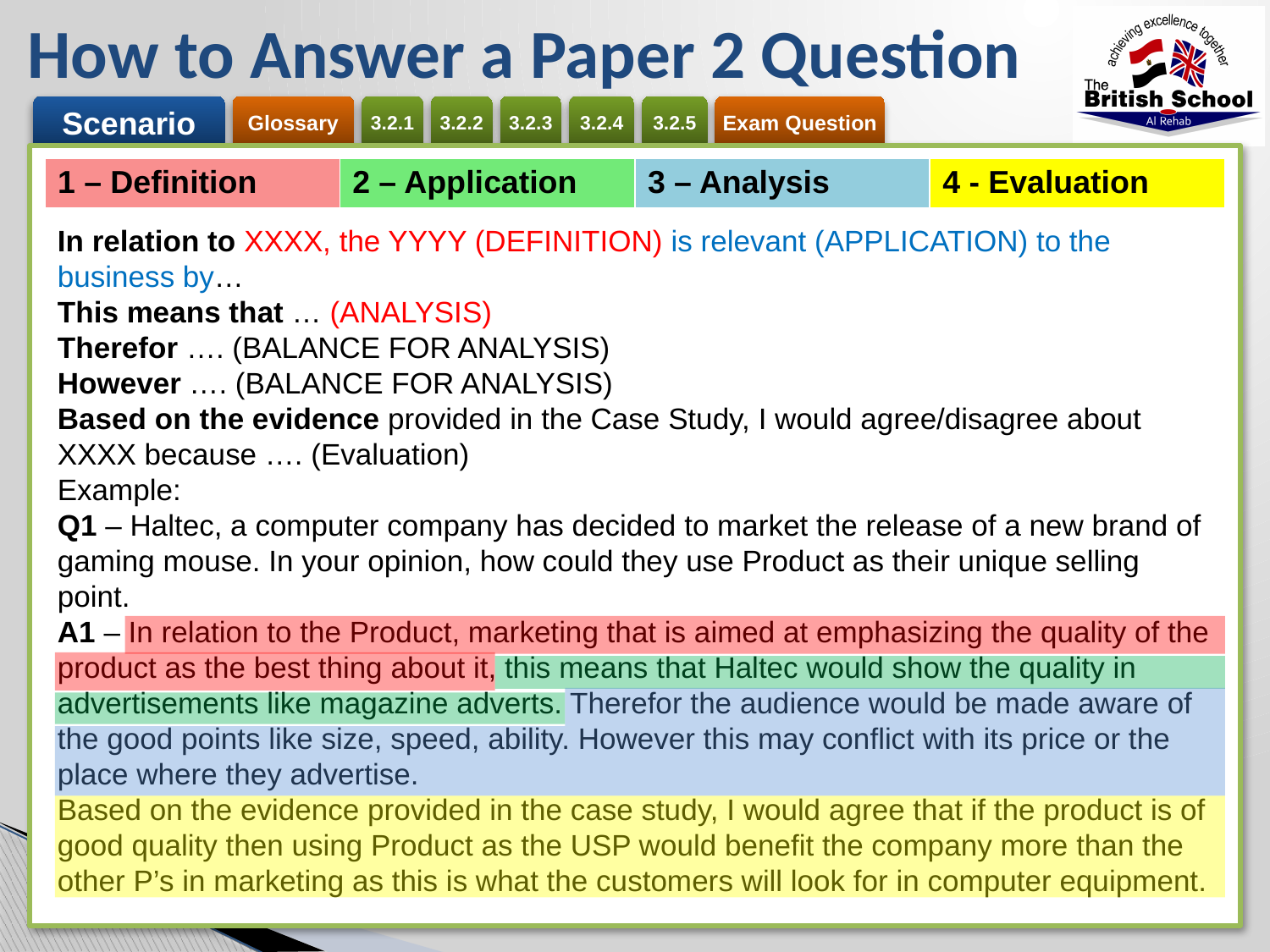

e
# How to Answer a Paper 2 Question
| 1 – Definition | 2 – Application | 3 – Analysis | 4 - Evaluation |
| --- | --- | --- | --- |
In relation to XXXX, the YYYY (DEFINITION) is relevant (APPLICATION) to the business by…
This means that … (ANALYSIS)
Therefor …. (BALANCE FOR ANALYSIS)
However …. (BALANCE FOR ANALYSIS)
Based on the evidence provided in the Case Study, I would agree/disagree about XXXX because …. (Evaluation)
Example:
Q1 – Haltec, a computer company has decided to market the release of a new brand of gaming mouse. In your opinion, how could they use Product as their unique selling point.
A1 – In relation to the Product, marketing that is aimed at emphasizing the quality of the product as the best thing about it, this means that Haltec would show the quality in advertisements like magazine adverts. Therefor the audience would be made aware of the good points like size, speed, ability. However this may conflict with its price or the place where they advertise.
Based on the evidence provided in the case study, I would agree that if the product is of good quality then using Product as the USP would benefit the company more than the other P’s in marketing as this is what the customers will look for in computer equipment.